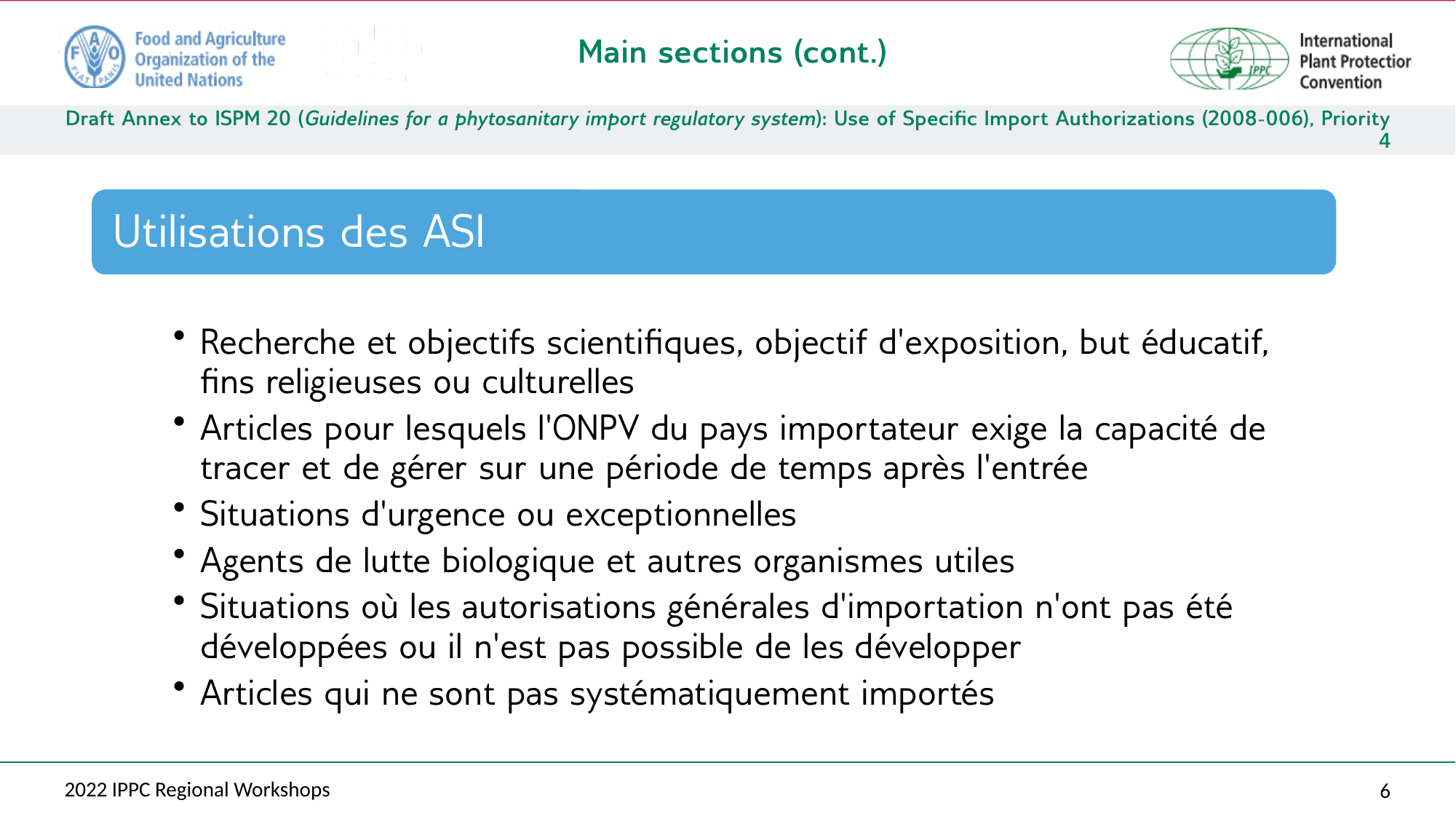

Main sections (cont.)
Utilisations des ASI
Recherche et objectifs scientifiques, objectif d'exposition, but éducatif, fins religieuses ou culturelles
Articles pour lesquels l'ONPV du pays importateur exige la capacité de tracer et de gérer sur une période de temps après l'entrée
Situations d'urgence ou exceptionnelles
Agents de lutte biologique et autres organismes utiles
Situations où les autorisations générales d'importation n'ont pas été développées ou il n'est pas possible de les développer
Articles qui ne sont pas systématiquement importés